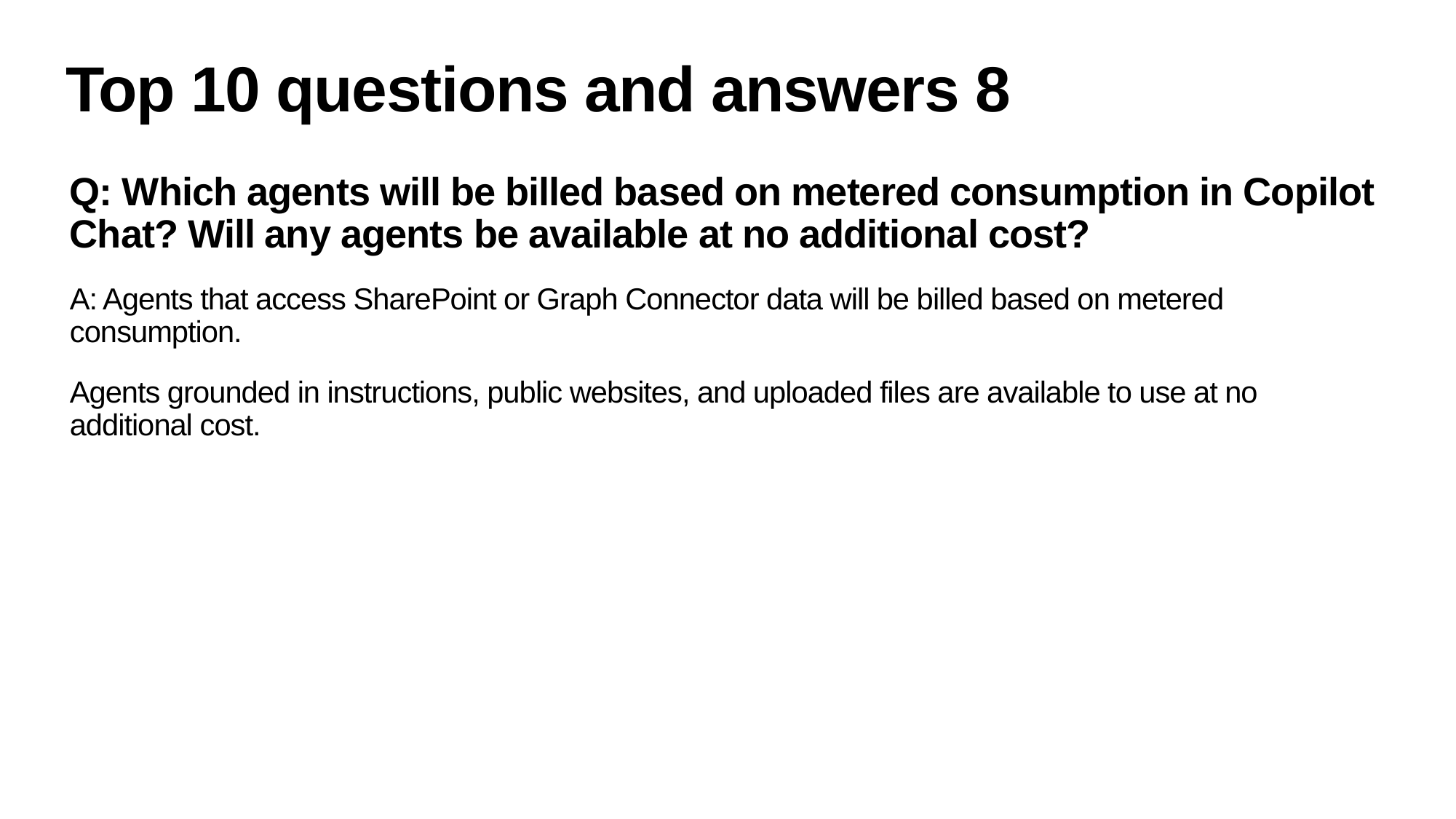

# Top 10 questions and answers 8
Q: Which agents will be billed based on metered consumption in Copilot Chat? Will any agents be available at no additional cost?
A: Agents that access SharePoint or Graph Connector data will be billed based on metered consumption.
Agents grounded in instructions, public websites, and uploaded files are available to use at no additional cost.